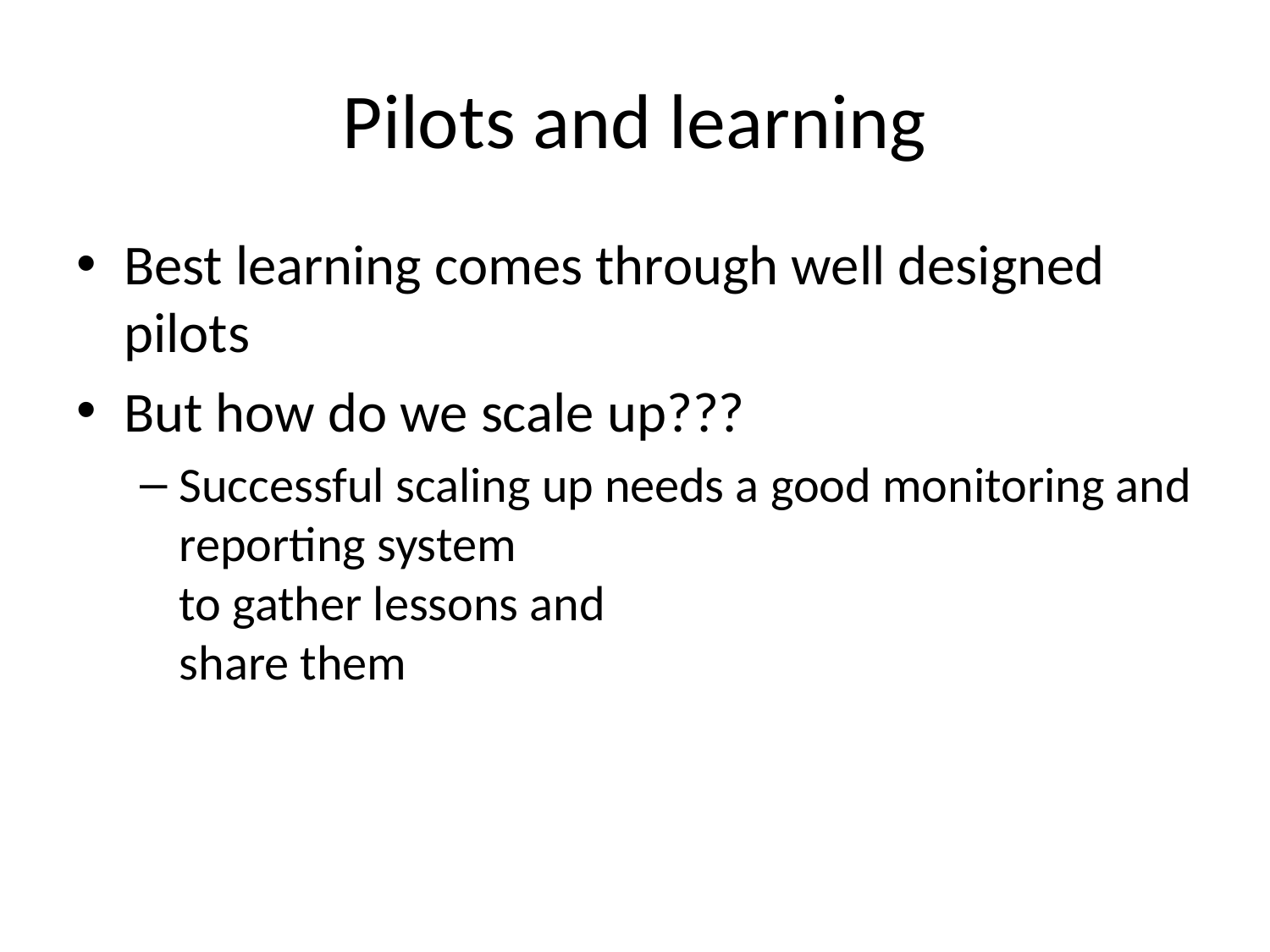

# Pilots and learning
Best learning comes through well designed pilots
But how do we scale up???
Successful scaling up needs a good monitoring and reporting system
to gather lessons and
share them